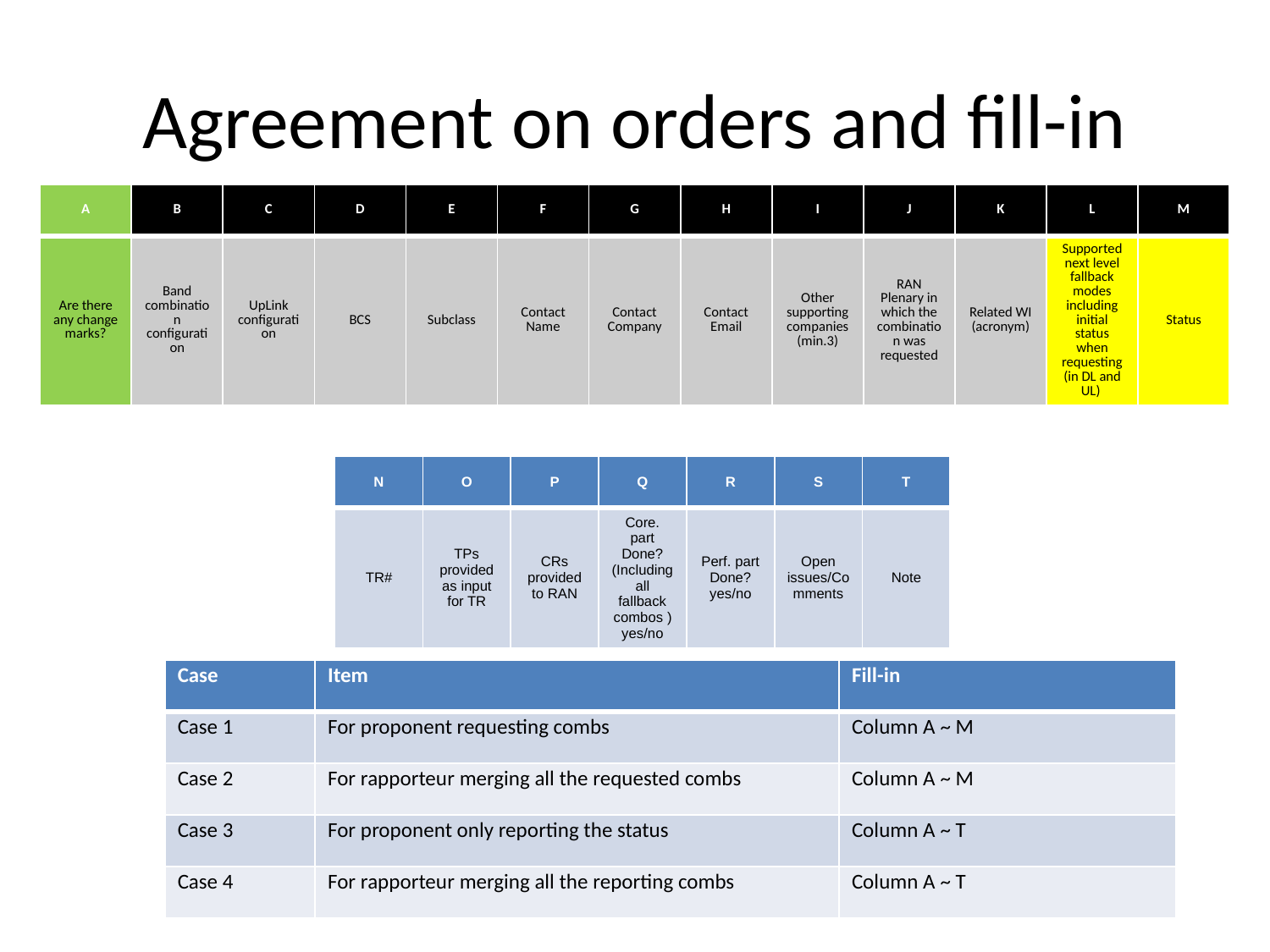

# Agreement on orders and fill-in
| A | B | C | D | E | F | G | H | I | J | K | L | M |
| --- | --- | --- | --- | --- | --- | --- | --- | --- | --- | --- | --- | --- |
| Are there any change marks? | Band combination configuration | UpLink configuration | BCS | Subclass | Contact Name | Contact Company | Contact Email | Other supporting companies (min.3) | RAN Plenary in which the combination was requested | Related WI (acronym) | Supported next level fallback modes including initial status when requesting (in DL and UL) | Status |
| N | O | P | Q | R | S | T |
| --- | --- | --- | --- | --- | --- | --- |
| TR# | TPs provided as input for TR | CRs provided to RAN | Core. part Done? (Including all fallback combos ) yes/no | Perf. part Done? yes/no | Open issues/Comments | Note |
| Case | Item | Fill-in |
| --- | --- | --- |
| Case 1 | For proponent requesting combs | Column A ~ M |
| Case 2 | For rapporteur merging all the requested combs | Column A ~ M |
| Case 3 | For proponent only reporting the status | Column A ~ T |
| Case 4 | For rapporteur merging all the reporting combs | Column A ~ T |